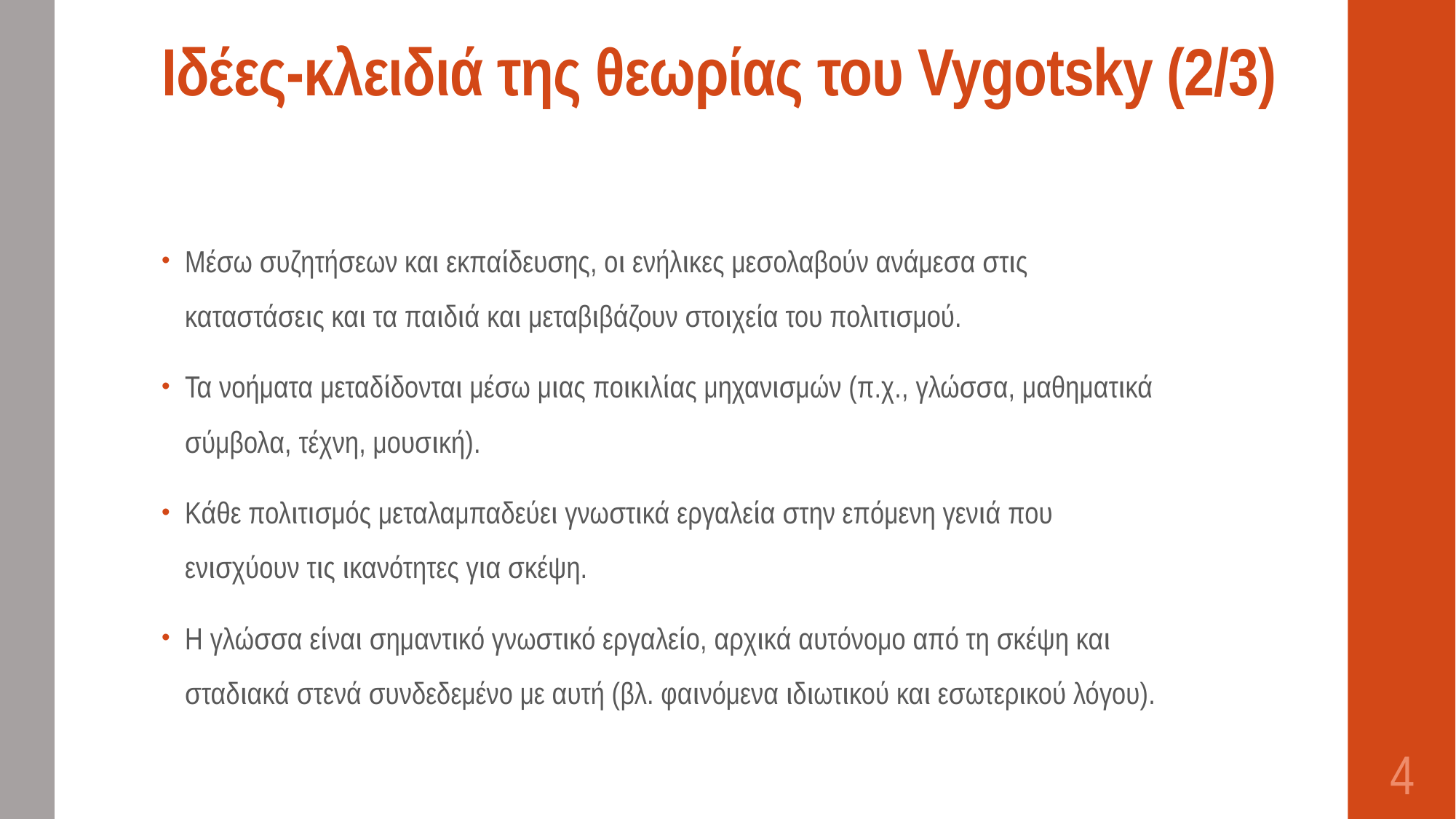

# Ιδέες-κλειδιά της θεωρίας του Vygotsky (2/3)
Μέσω συζητήσεων και εκπαίδευσης, οι ενήλικες μεσολαβούν ανάμεσα στις καταστάσεις και τα παιδιά και μεταβιβάζουν στοιχεία του πολιτισμού.
Τα νοήματα μεταδίδονται μέσω μιας ποικιλίας μηχανισμών (π.χ., γλώσσα, μαθηματικά σύμβολα, τέχνη, μουσική).
Κάθε πολιτισμός μεταλαμπαδεύει γνωστικά εργαλεία στην επόμενη γενιά που ενισχύουν τις ικανότητες για σκέψη.
Η γλώσσα είναι σημαντικό γνωστικό εργαλείο, αρχικά αυτόνομο από τη σκέψη και σταδιακά στενά συνδεδεμένο με αυτή (βλ. φαινόμενα ιδιωτικού και εσωτερικού λόγου).
4